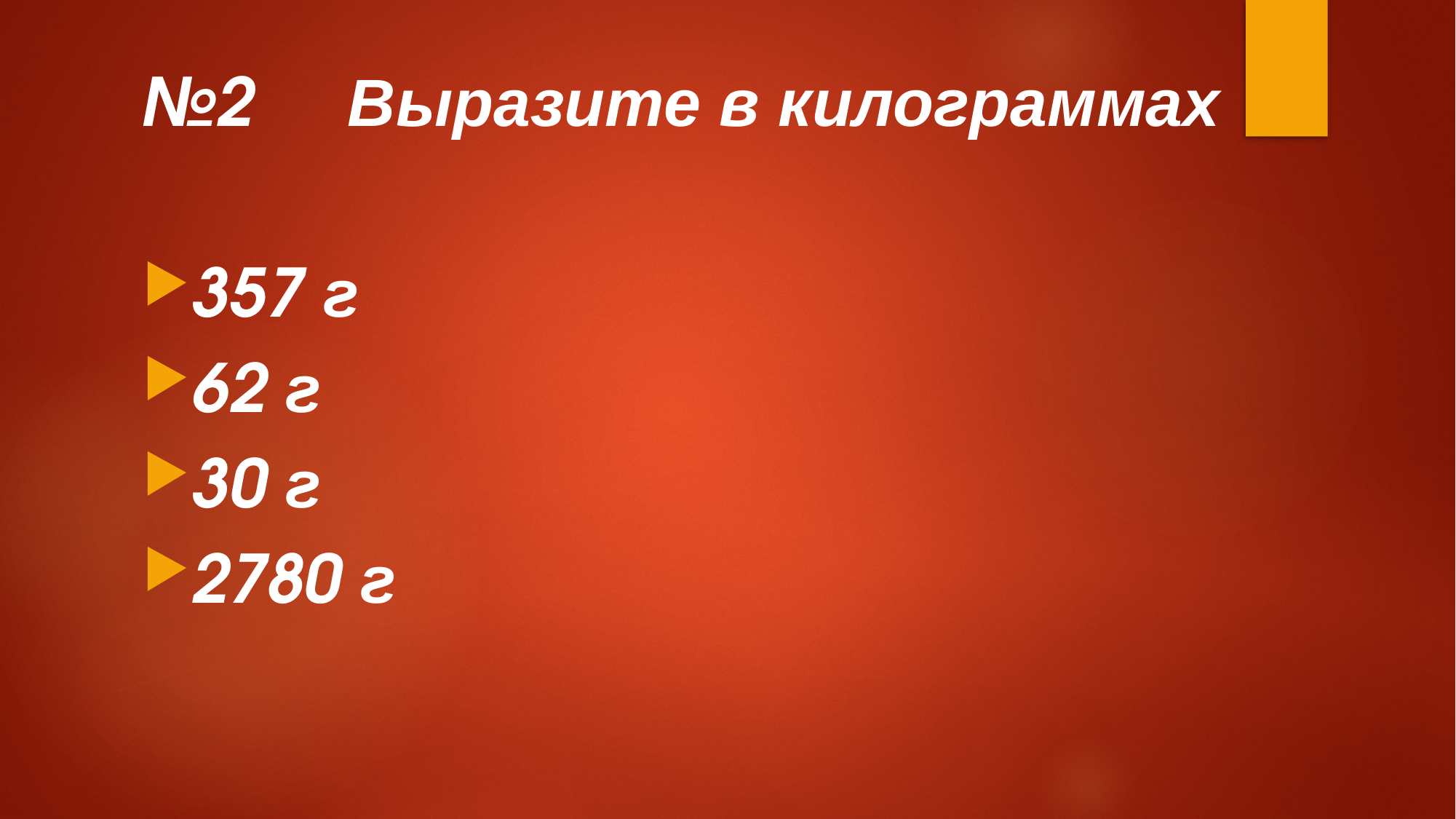

#
№2     Выразите в килограммах

357 г
62 г
30 г
2780 г